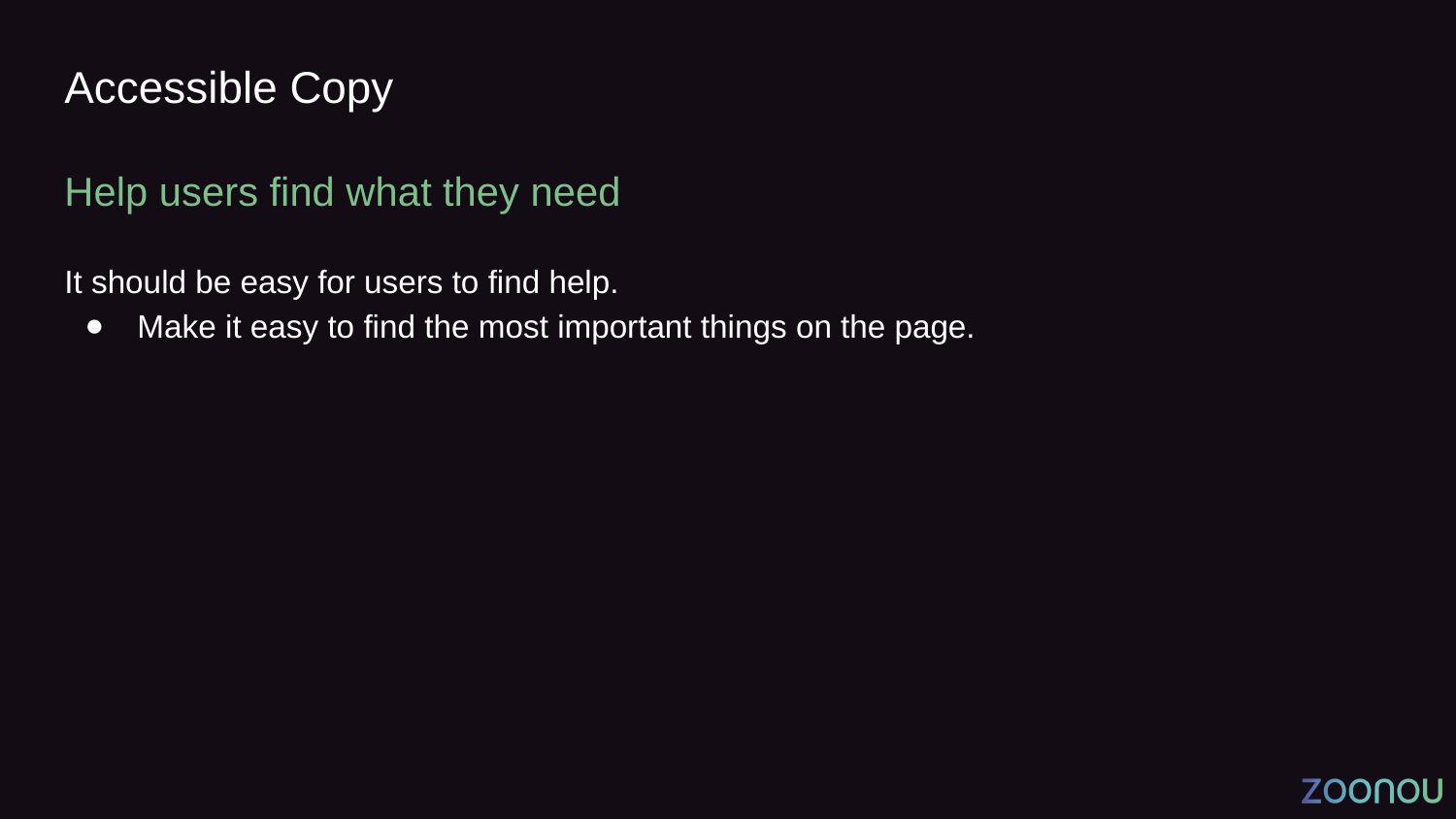

# Accessible Copy

Help users find what they need
It should be easy for users to find help.
Make it easy to find the most important things on the page.